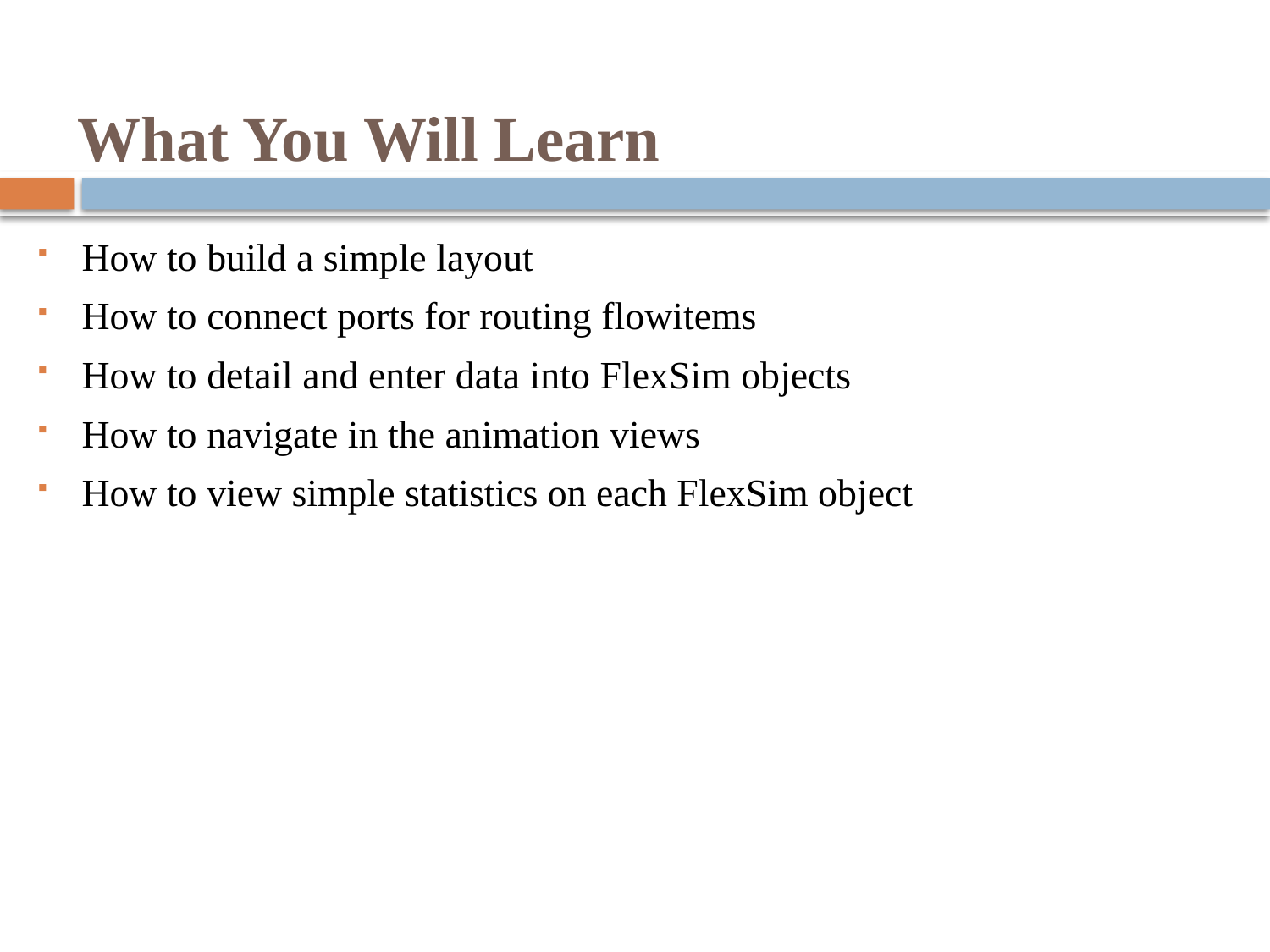

# What You Will Learn
How to build a simple layout
How to connect ports for routing flowitems
How to detail and enter data into FlexSim objects
How to navigate in the animation views
How to view simple statistics on each FlexSim object